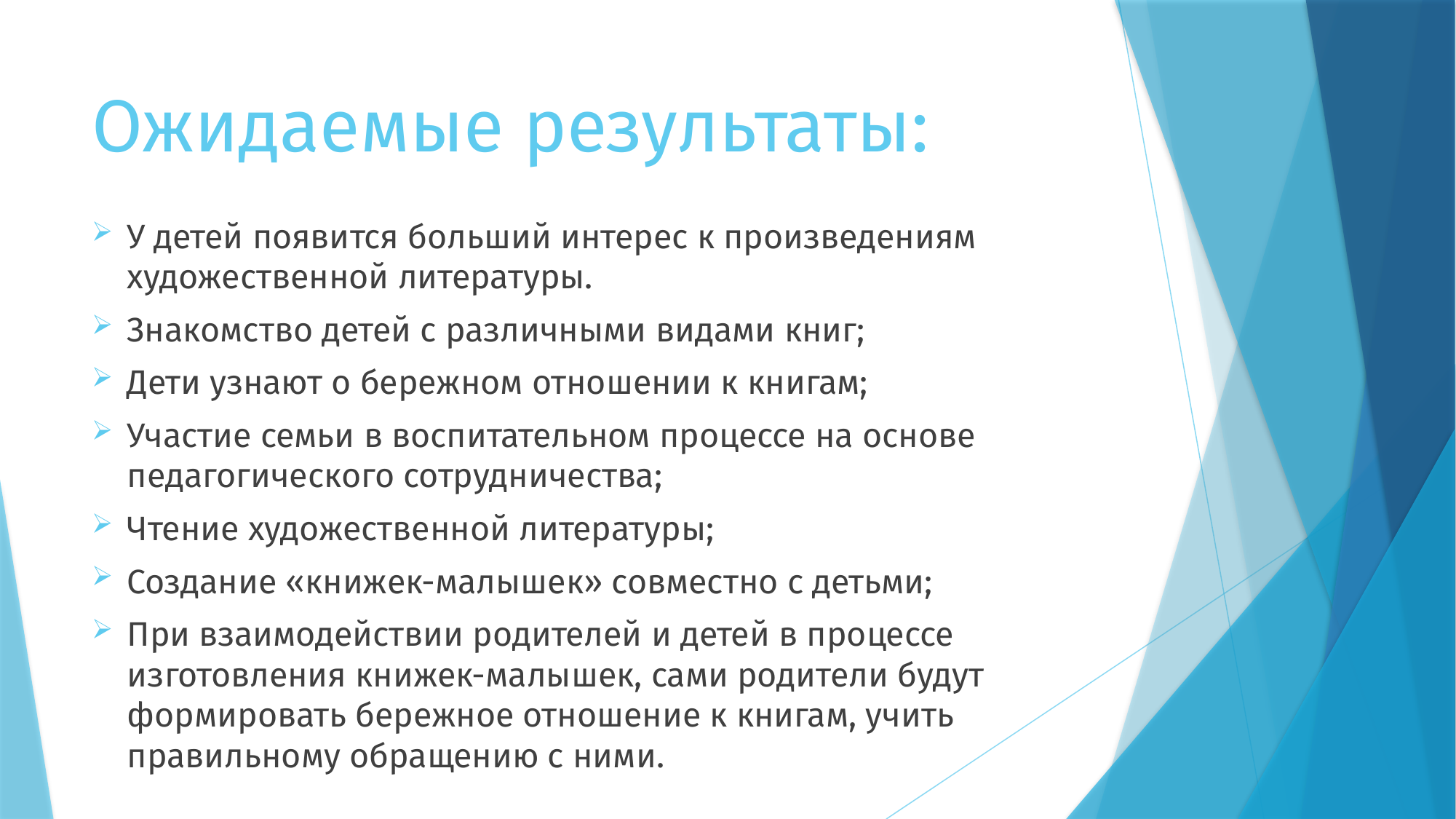

# Ожидаемые результаты:
У детей появится больший интерес к произведениям художественной литературы.
Знакомство детей с различными видами книг;
Дети узнают о бережном отношении к книгам;
Участие семьи в воспитательном процессе на основе педагогического сотрудничества;
Чтение художественной литературы;
Создание «книжек-малышек» совместно с детьми;
При взаимодействии родителей и детей в процессе изготовления книжек-малышек, сами родители будут формировать бережное отношение к книгам, учить правильному обращению с ними.